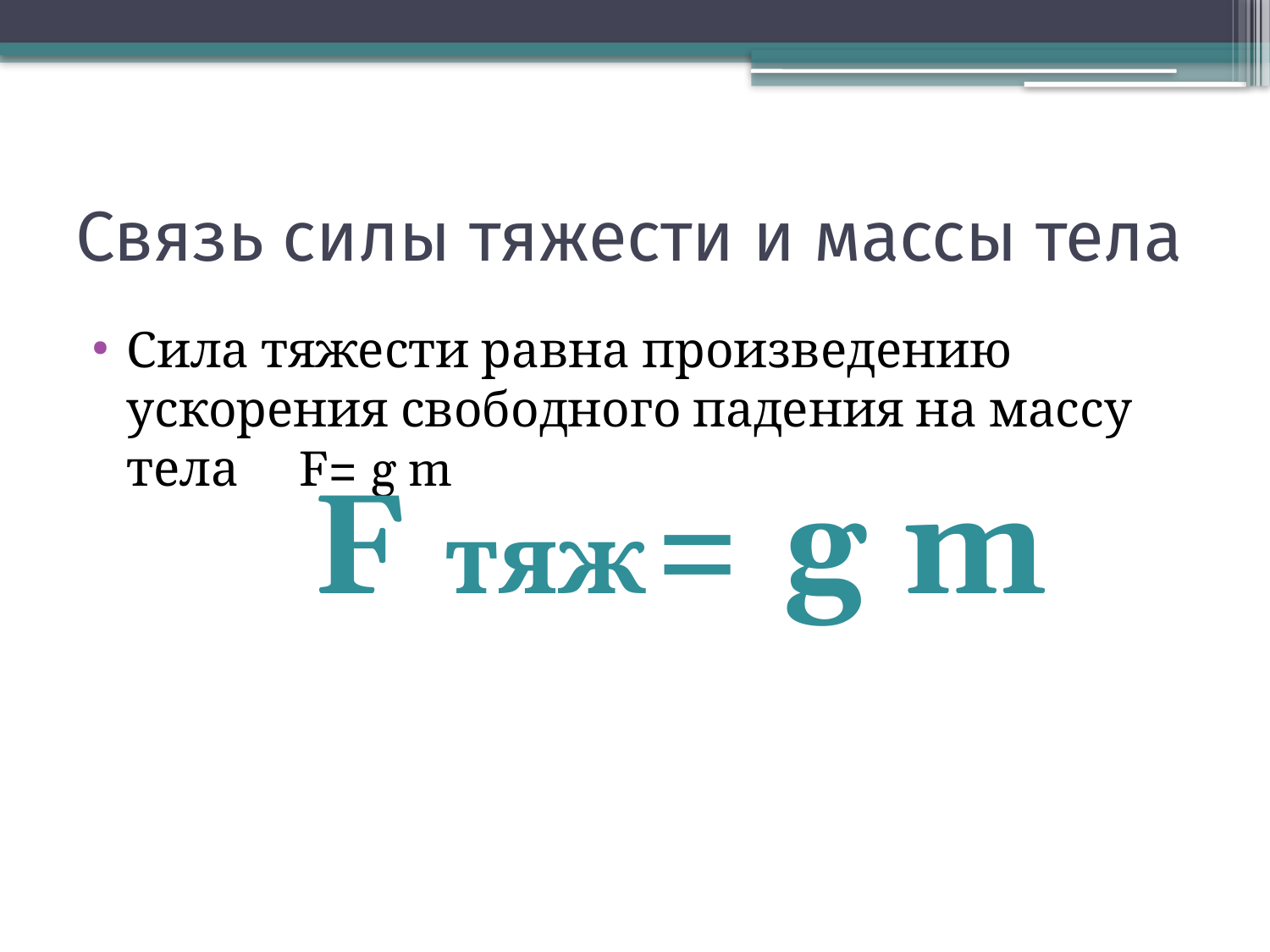

# Связь силы тяжести и массы тела
Сила тяжести равна произведению ускорения свободного падения на массу тела     F= g m
F тяж= g m